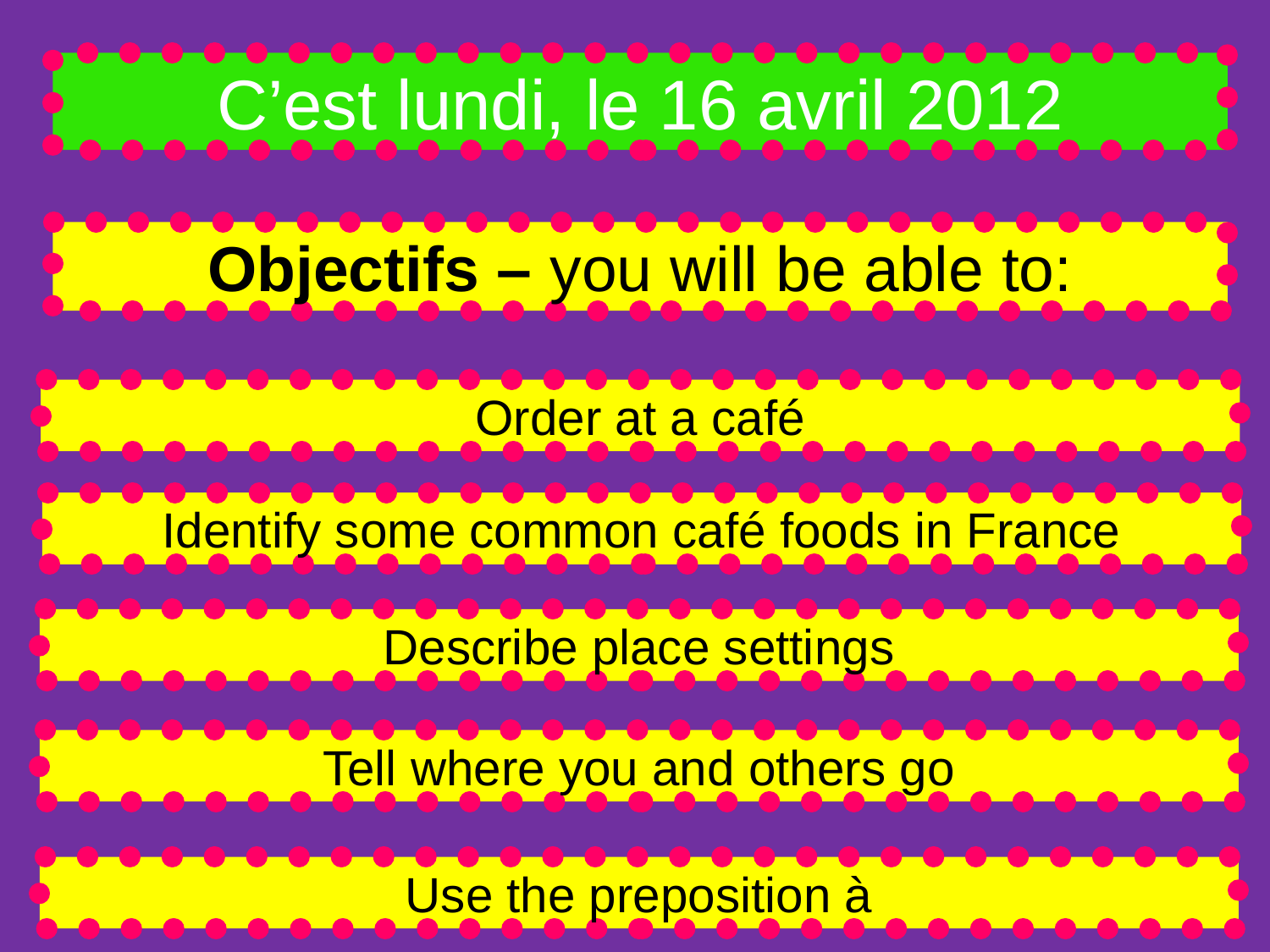

C’est lundi, le 16 avril 2012
Objectifs – you will be able to:
Order at a café
Identify some common café foods in France
Describe place settings
Tell where you and others go
Use the preposition à